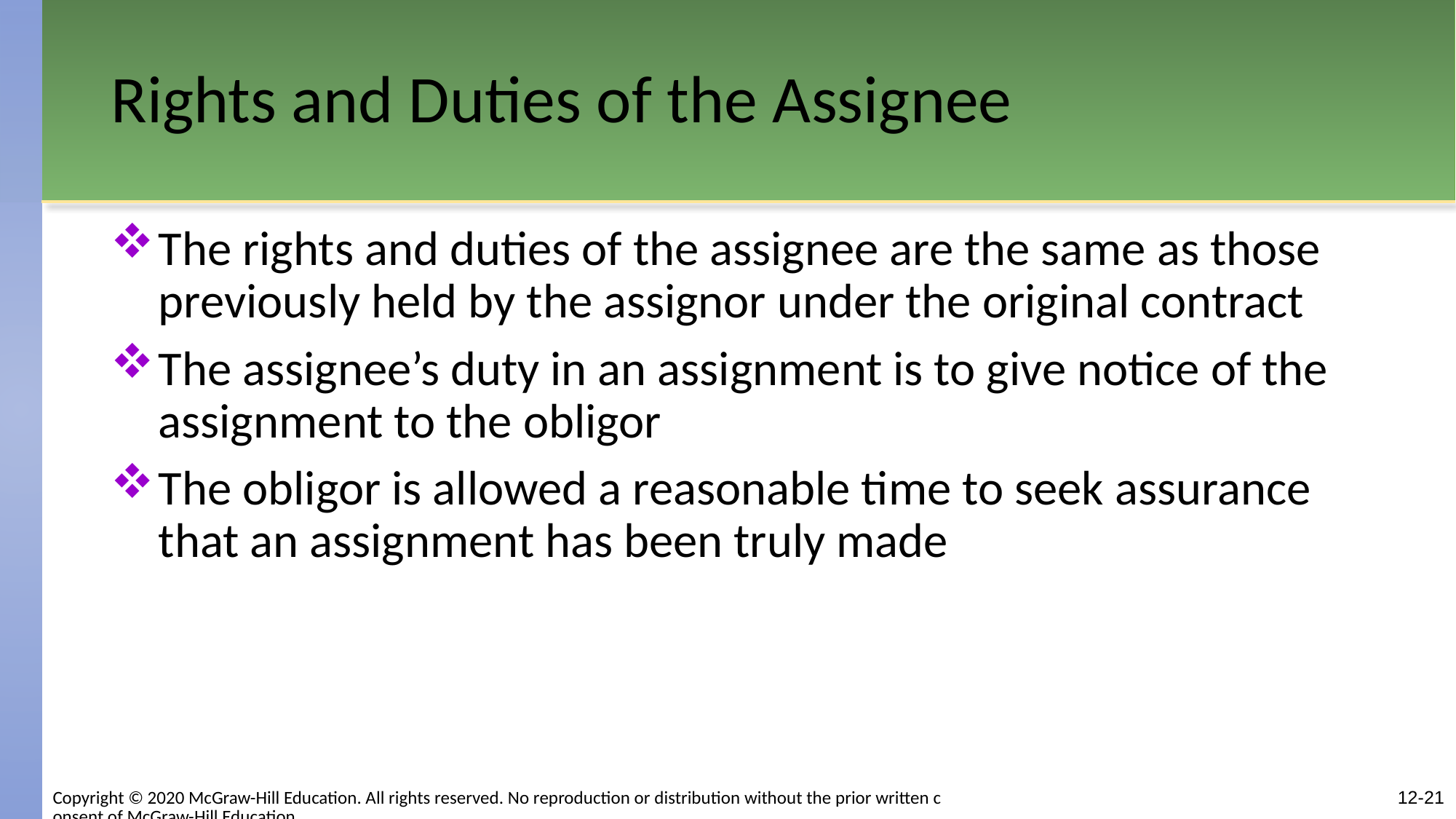

# Rights and Duties of the Assignee
The rights and duties of the assignee are the same as those previously held by the assignor under the original contract
The assignee’s duty in an assignment is to give notice of the assignment to the obligor
The obligor is allowed a reasonable time to seek assurance that an assignment has been truly made
Copyright © 2020 McGraw-Hill Education. All rights reserved. No reproduction or distribution without the prior written consent of McGraw-Hill Education.
12-21